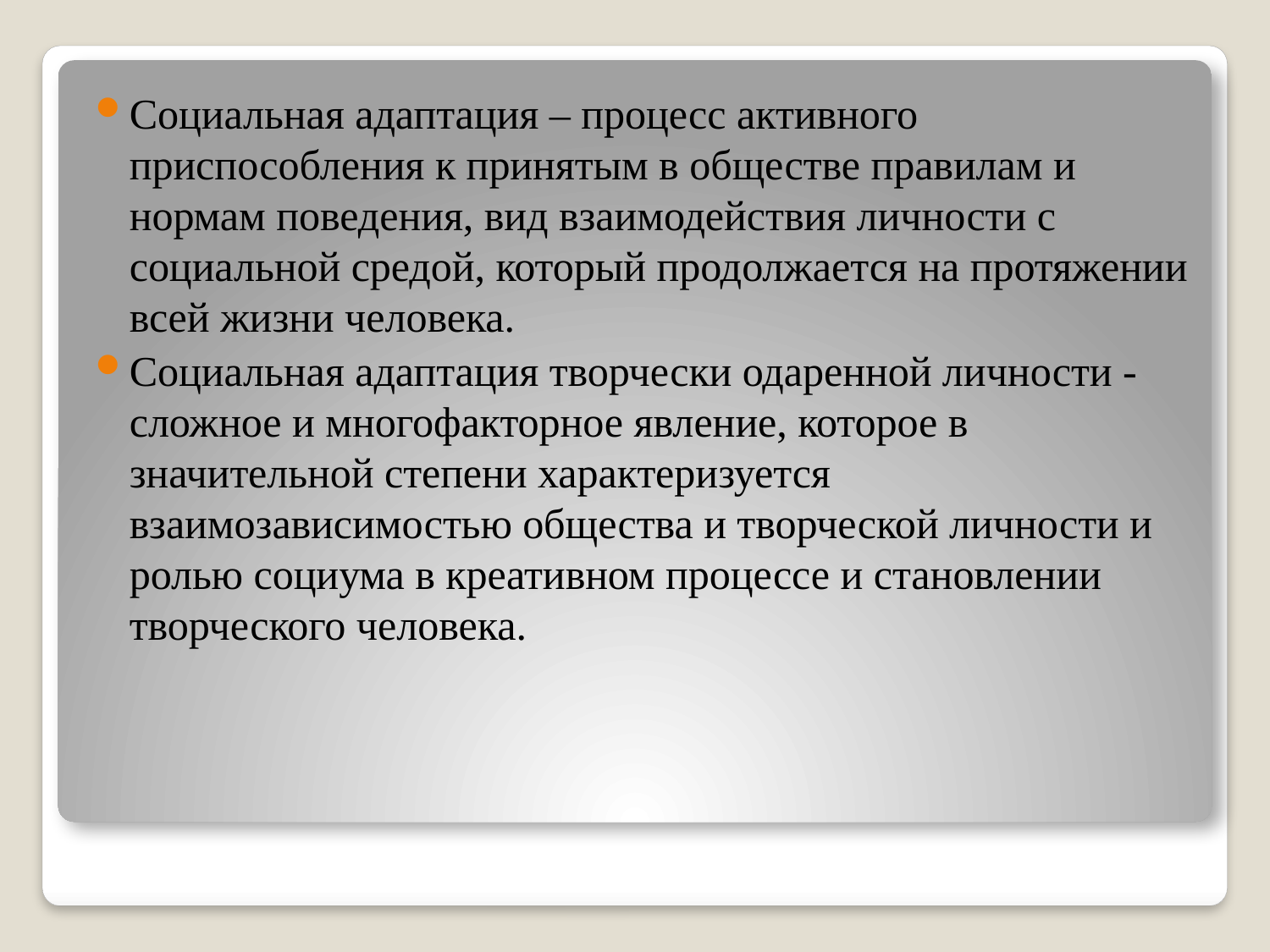

Социальная адаптация – процесс активного приспособления к принятым в обществе правилам и нормам поведения, вид взаимодействия личности с социальной средой, который продолжается на протяжении всей жизни человека.
Социальная адаптация творчески одаренной личности - сложное и многофакторное явление, которое в значительной степени характеризуется взаимозависимостью общества и творческой личности и ролью социума в креативном процессе и становлении творческого человека.

#